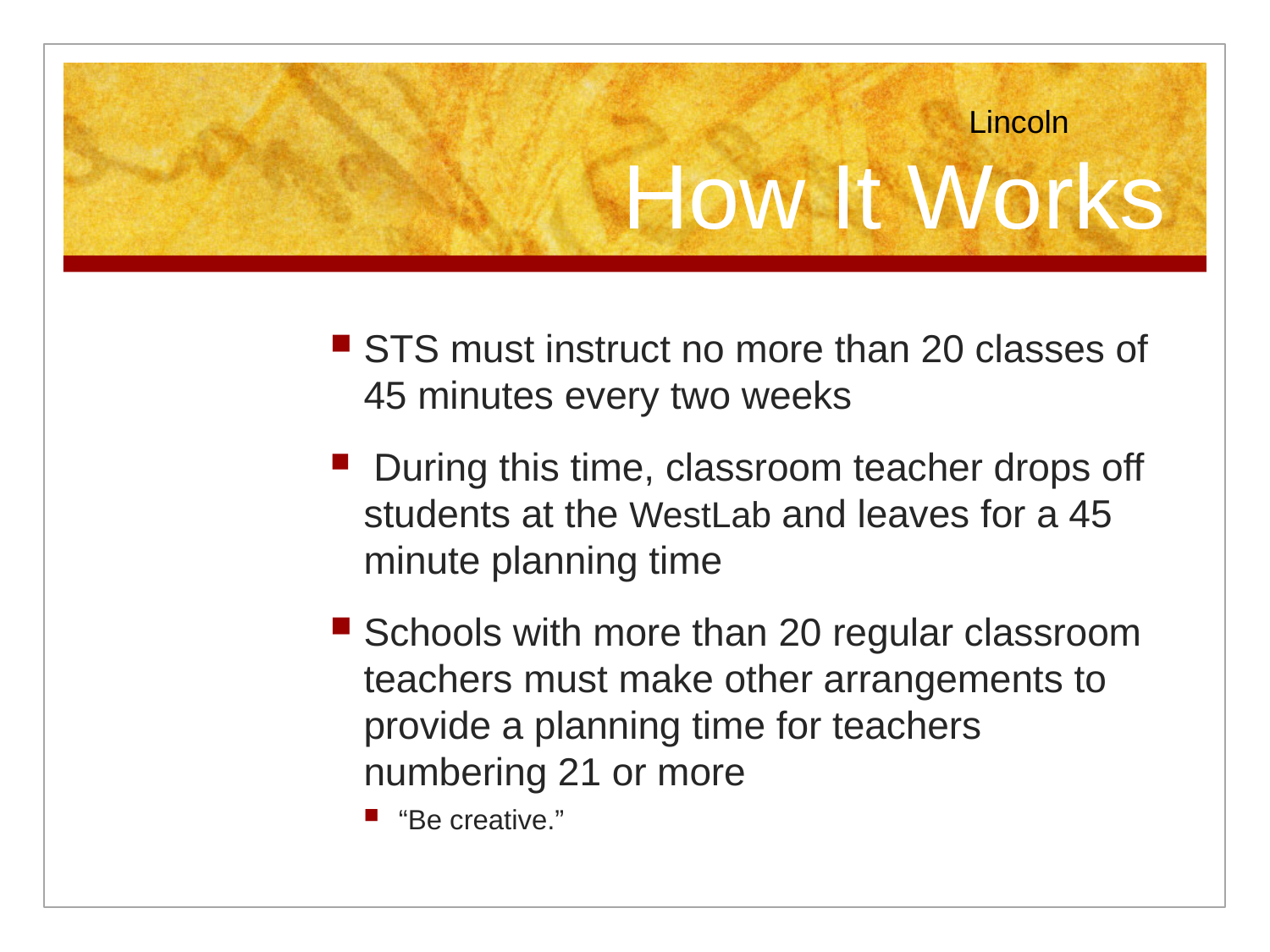

# How It Works
Lincoln
STS must instruct no more than 20 classes of 45 minutes every two weeks
 During this time, classroom teacher drops off students at the WestLab and leaves for a 45 minute planning time
Schools with more than 20 regular classroom teachers must make other arrangements to provide a planning time for teachers numbering 21 or more
“Be creative.”